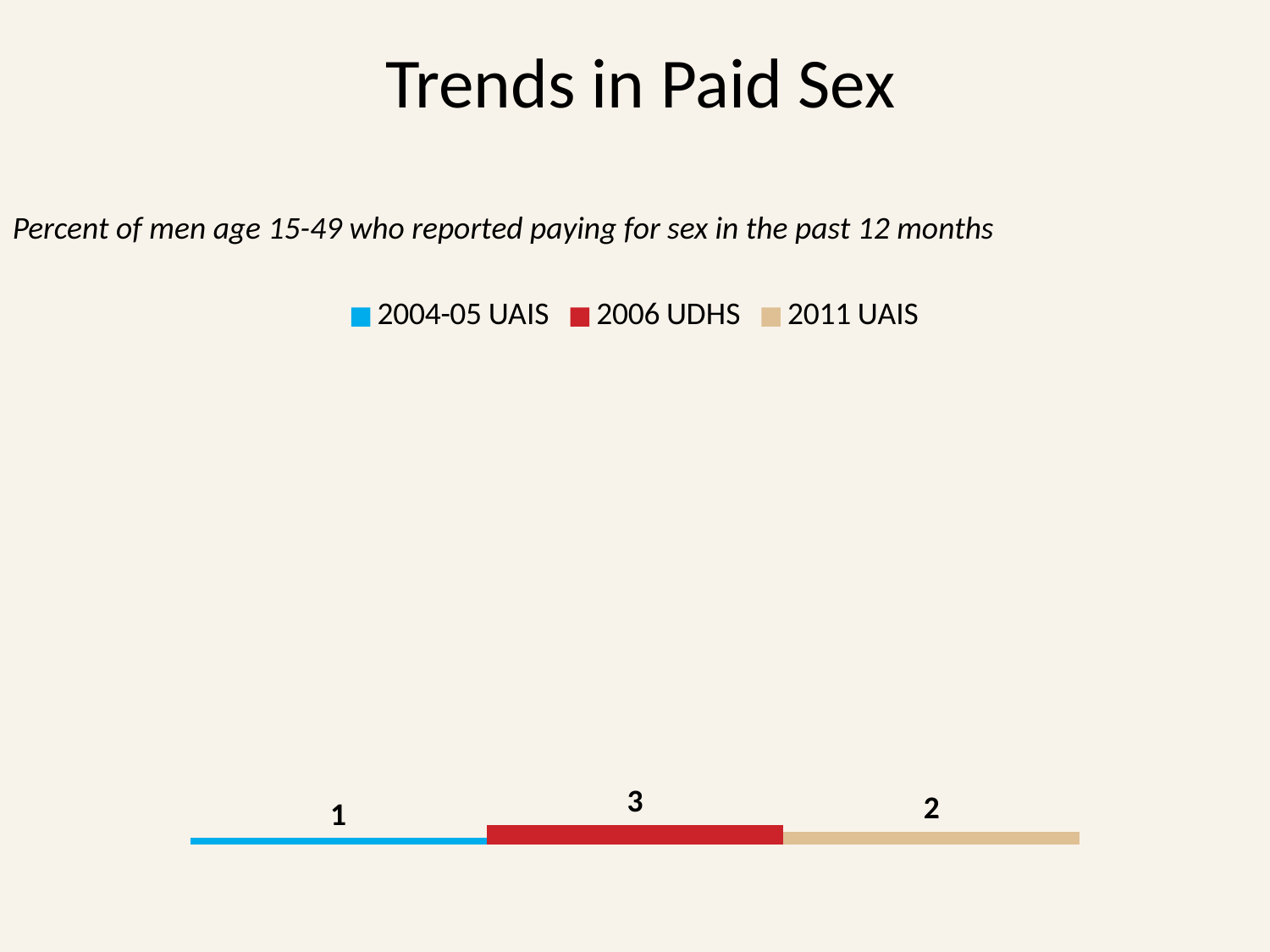

Trends in Paid Sex
Percent of men age 15-49 who reported paying for sex in the past 12 months

### Chart

| Category | 2004-05 UAIS | 2006 UDHS | 2011 UAIS |
|---|---|---|---|
| Men | 1.0 | 3.0 | 2.0 |